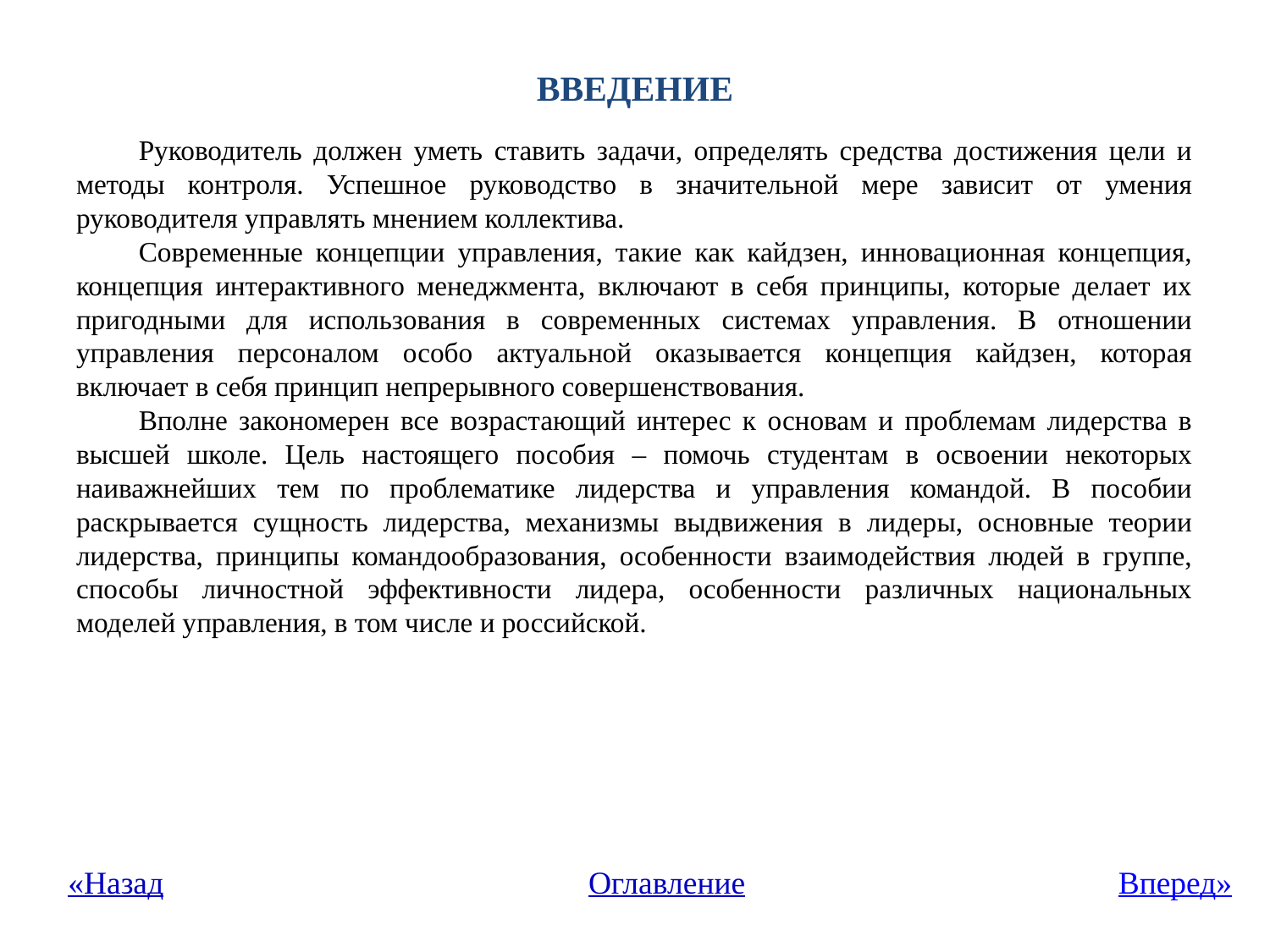

# Введение
Руководитель должен уметь ставить задачи, определять средства достижения цели и методы контроля. Успешное руководство в значительной мере зависит от умения руководителя управлять мнением коллектива.
Современные концепции управления, такие как кайдзен, инновационная концепция, концепция интерактивного менеджмента, включают в себя принципы, которые делает их пригодными для использования в современных системах управления. В отношении управления персоналом особо актуальной оказывается концепция кайдзен, которая включает в себя принцип непрерывного совершенствования.
Вполне закономерен все возрастающий интерес к основам и проблемам лидерства в высшей школе. Цель настоящего пособия – помочь студентам в освоении некоторых наиважнейших тем по проблематике лидерства и управления командой. В пособии раскрывается сущность лидерства, механизмы выдвижения в лидеры, основные теории лидерства, принципы командообразования, особенности взаимодействия людей в группе, способы личностной эффективности лидера, особенности различных национальных моделей управления, в том числе и российской.
«Назад
Оглавление
Вперед»